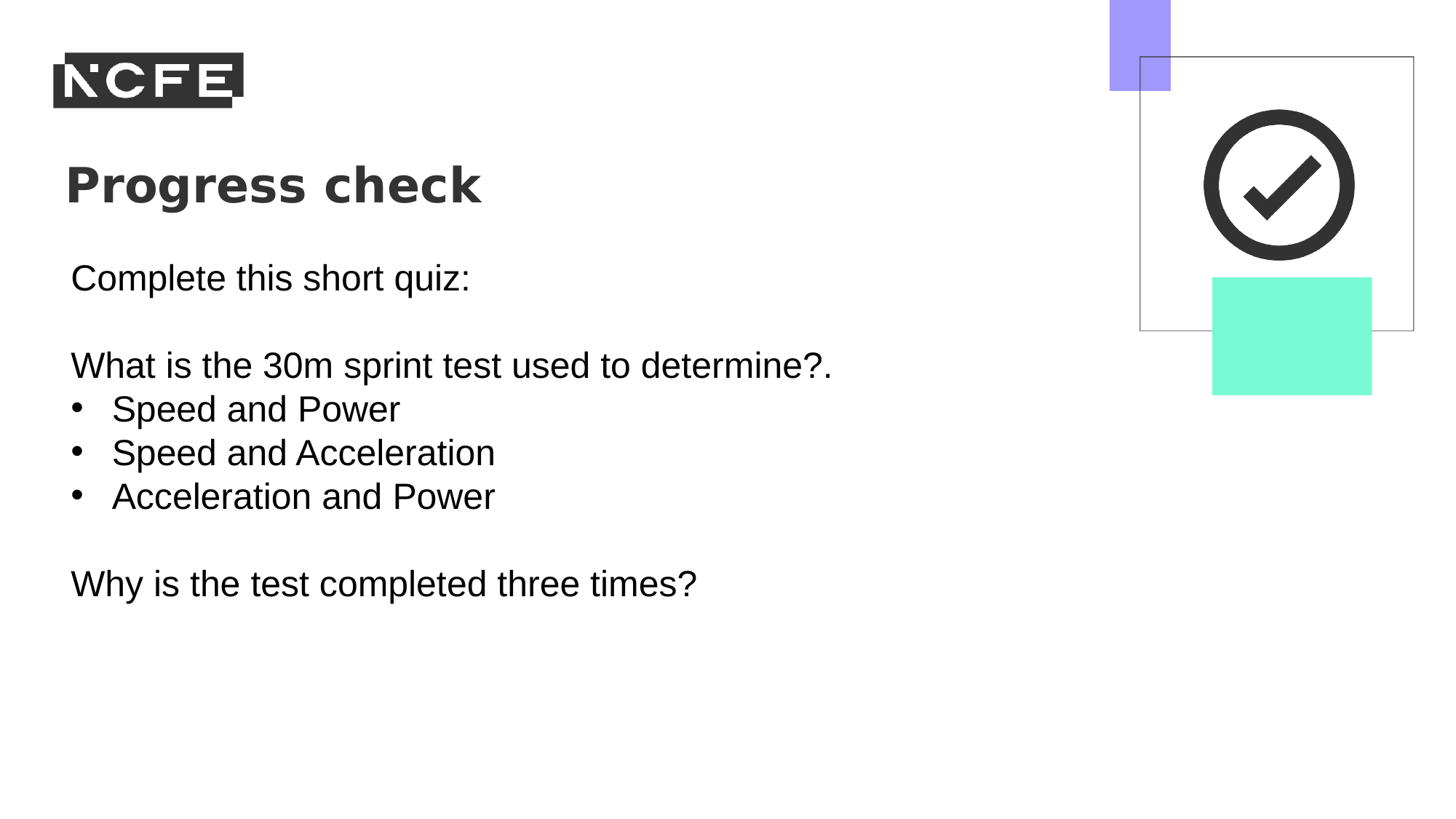

Complete this short quiz:​
​
What is the 30m sprint test used to determine?.​
Speed and Power
Speed and Acceleration
Acceleration and Power

Why is the test completed three times?